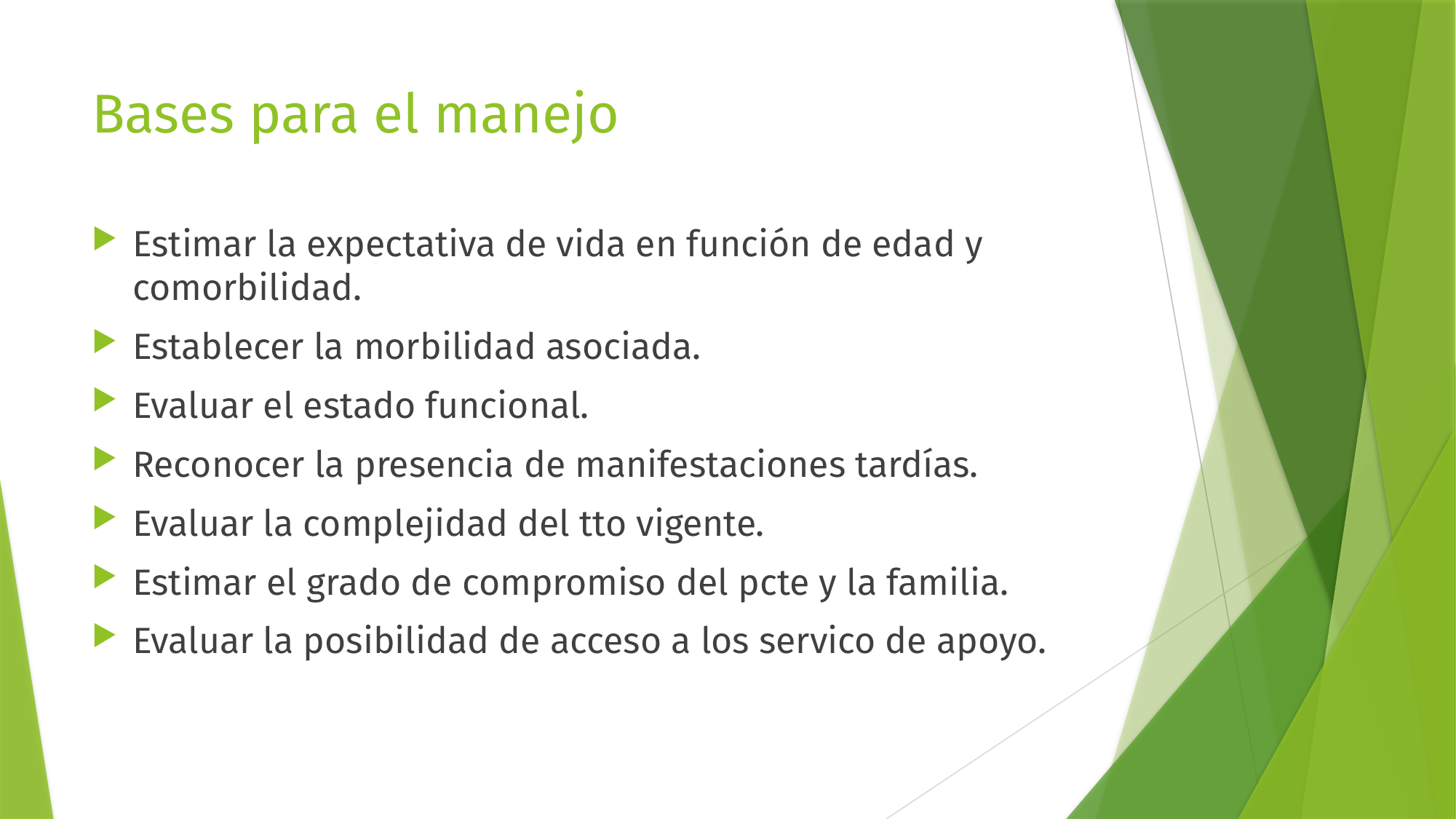

# Bases para el manejo
Estimar la expectativa de vida en función de edad y comorbilidad.
Establecer la morbilidad asociada.
Evaluar el estado funcional.
Reconocer la presencia de manifestaciones tardías.
Evaluar la complejidad del tto vigente.
Estimar el grado de compromiso del pcte y la familia.
Evaluar la posibilidad de acceso a los servico de apoyo.